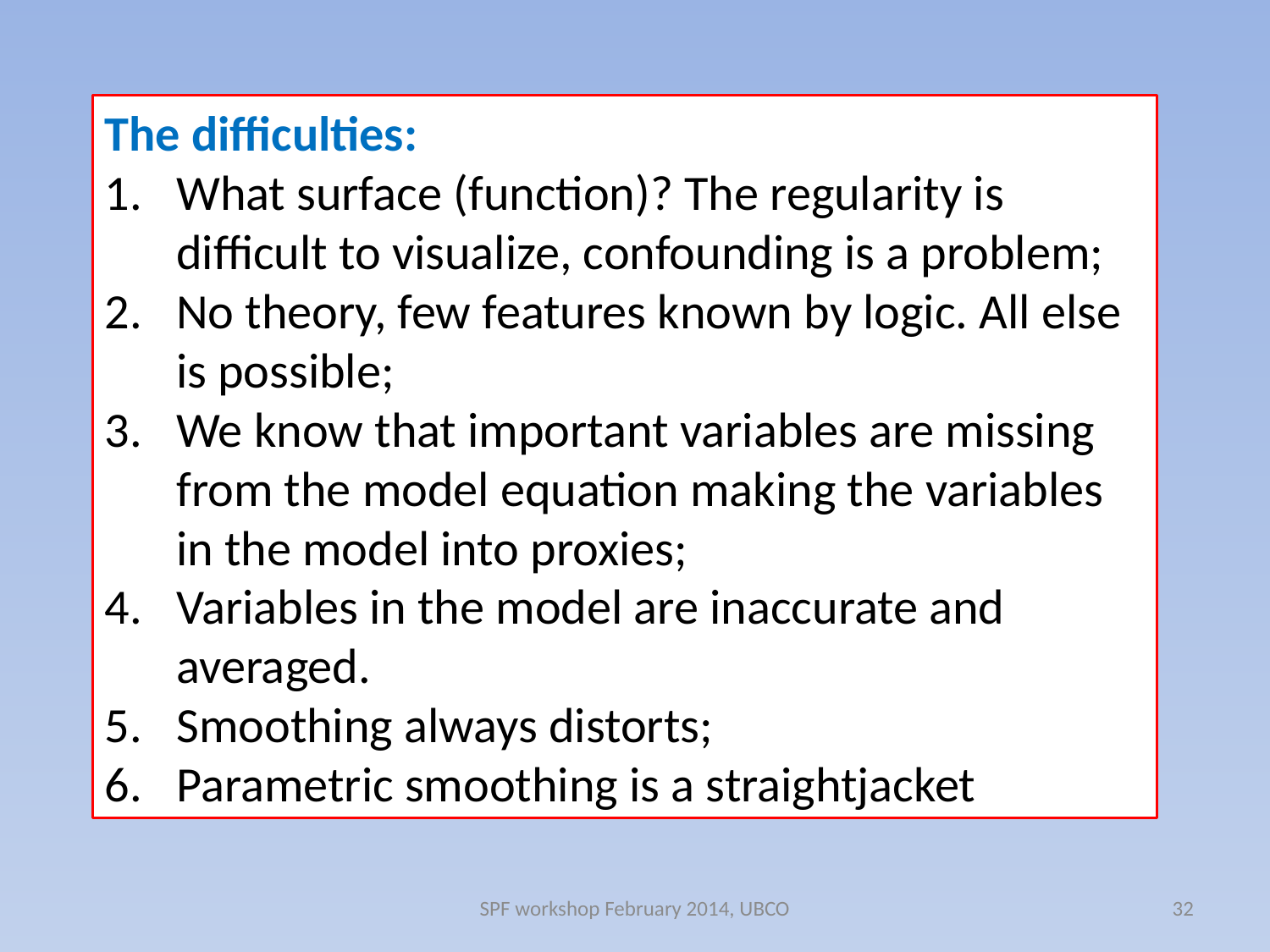

The difficulties:
What surface (function)? The regularity is difficult to visualize, confounding is a problem;
No theory, few features known by logic. All else is possible;
We know that important variables are missing from the model equation making the variables in the model into proxies;
Variables in the model are inaccurate and averaged.
Smoothing always distorts;
Parametric smoothing is a straightjacket
SPF workshop February 2014, UBCO
32